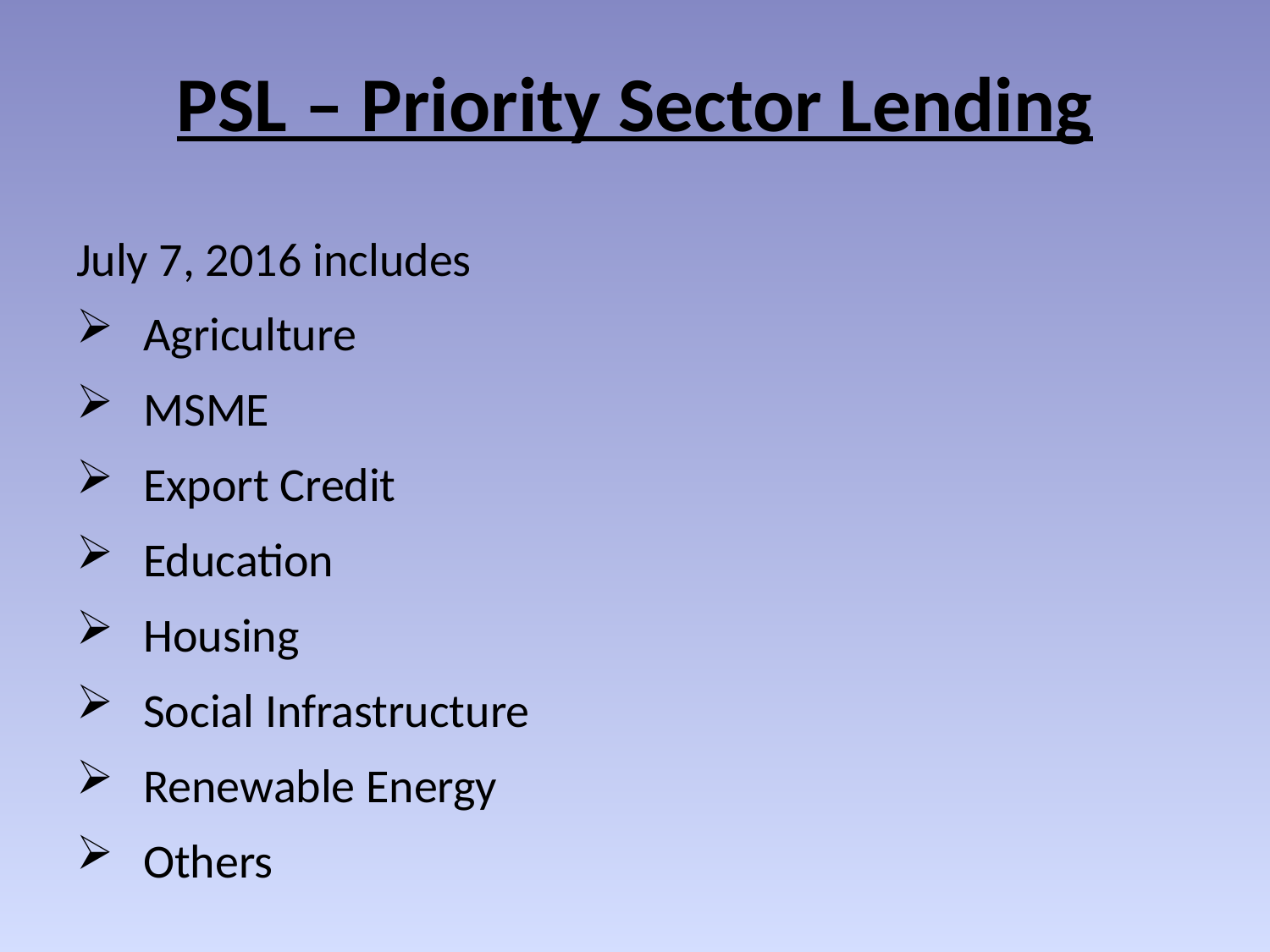

# PSL – Priority Sector Lending
July 7, 2016 includes
Agriculture
MSME
Export Credit
Education
Housing
Social Infrastructure
Renewable Energy
Others